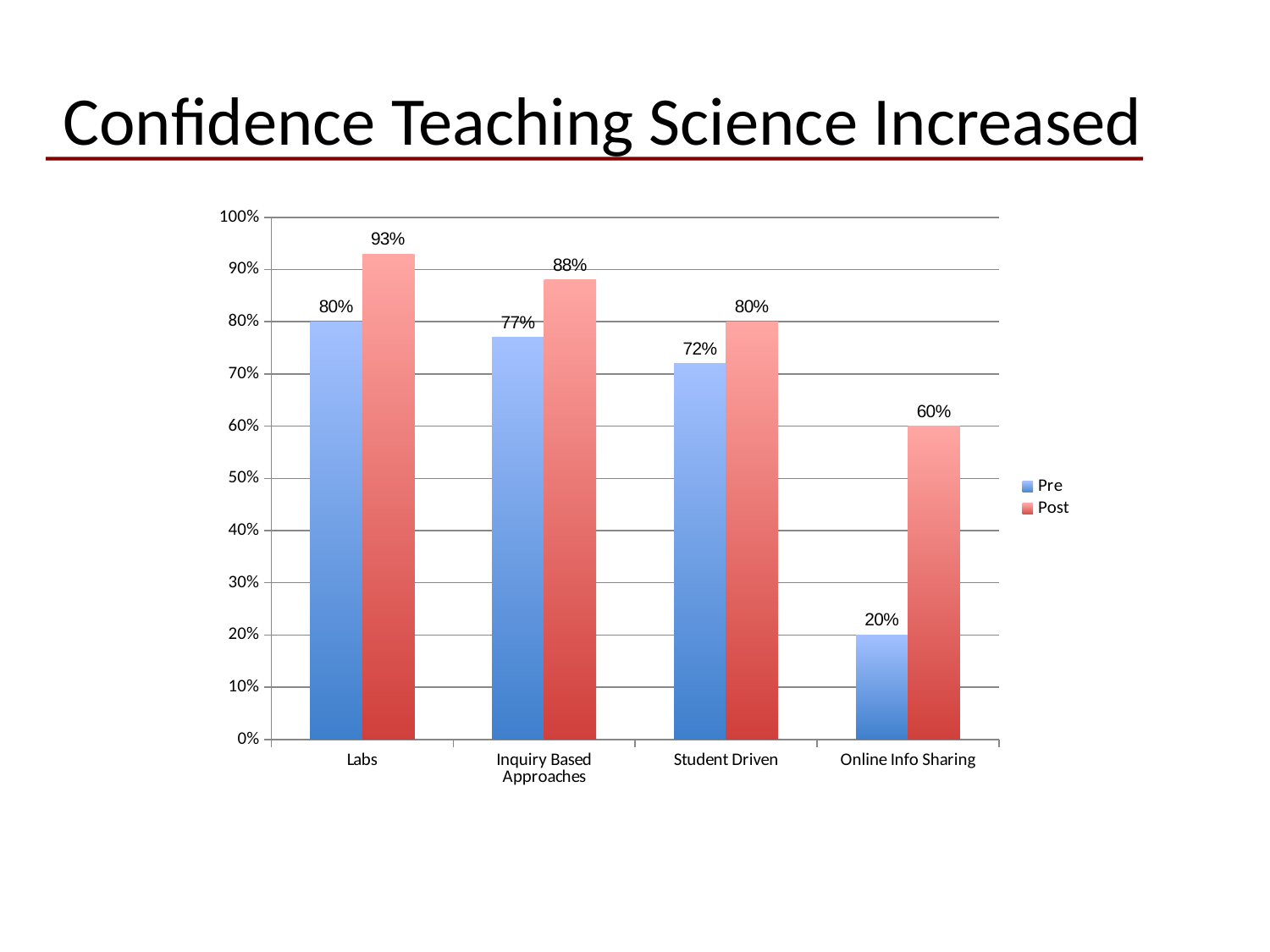

Confidence Teaching Science Increased

### Chart

| Category | Pre | Post |
|---|---|---|
| Labs | 0.8 | 0.93 |
| Inquiry Based Approaches | 0.77 | 0.88 |
| Student Driven | 0.72 | 0.8 |
| Online Info Sharing | 0.2 | 0.6 |